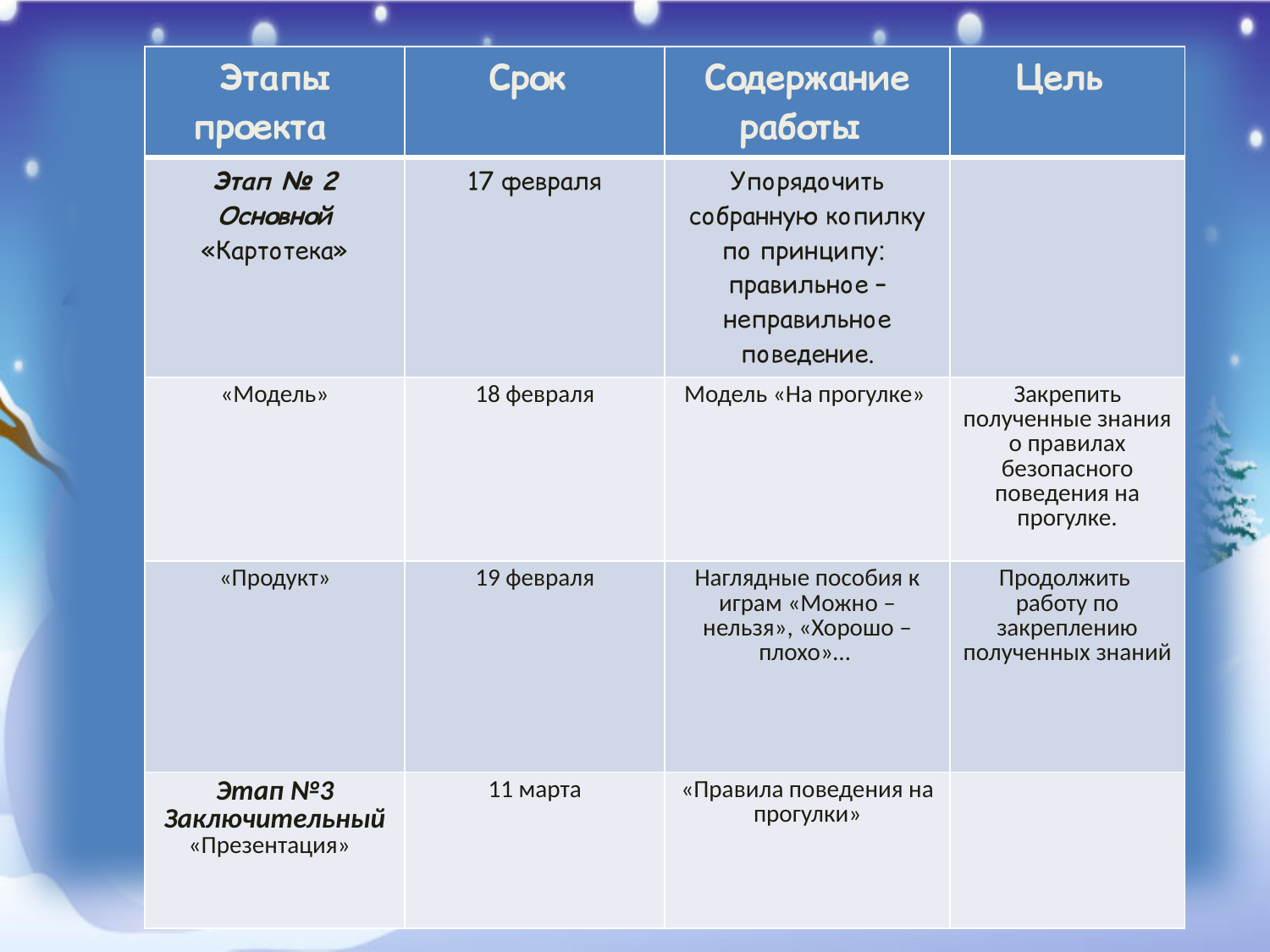

| Этапы проекта | Срок | Содержание работы | Цель |
| --- | --- | --- | --- |
| Этап № 2 Основной «Картотека» | 17 февраля | Упорядочить собранную копилку по принципу: правильное – неправильное поведение. |  |
| «Модель» | 18 февраля | Модель «На прогулке» | Закрепить полученные знания о правилах безопасного поведения на прогулке. |
| «Продукт» | 19 февраля | Наглядные пособия к играм «Можно – нельзя», «Хорошо – плохо»… | Продолжить работу по закреплению полученных знаний |
| Этап №3 Заключительный «Презентация» | 11 марта | «Правила поведения на прогулки» |  |